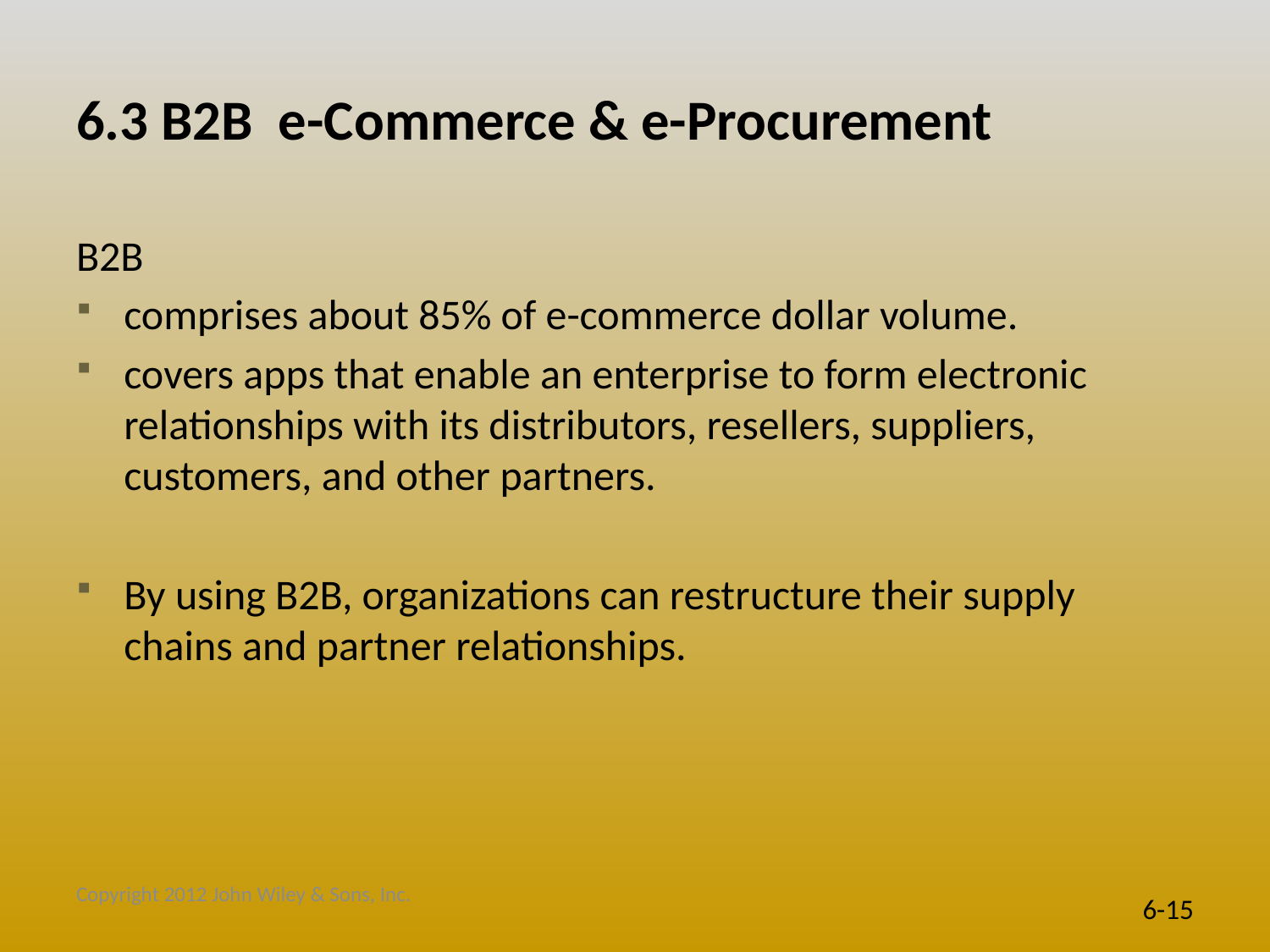

# 6.3 B2B  e-Commerce & e-Procurement
B2B
comprises about 85% of e-commerce dollar volume.
covers apps that enable an enterprise to form electronic relationships with its distributors, resellers, suppliers, customers, and other partners.

By using B2B, organizations can restructure their supply chains and partner relationships.
Copyright 2012 John Wiley & Sons, Inc.
6-15